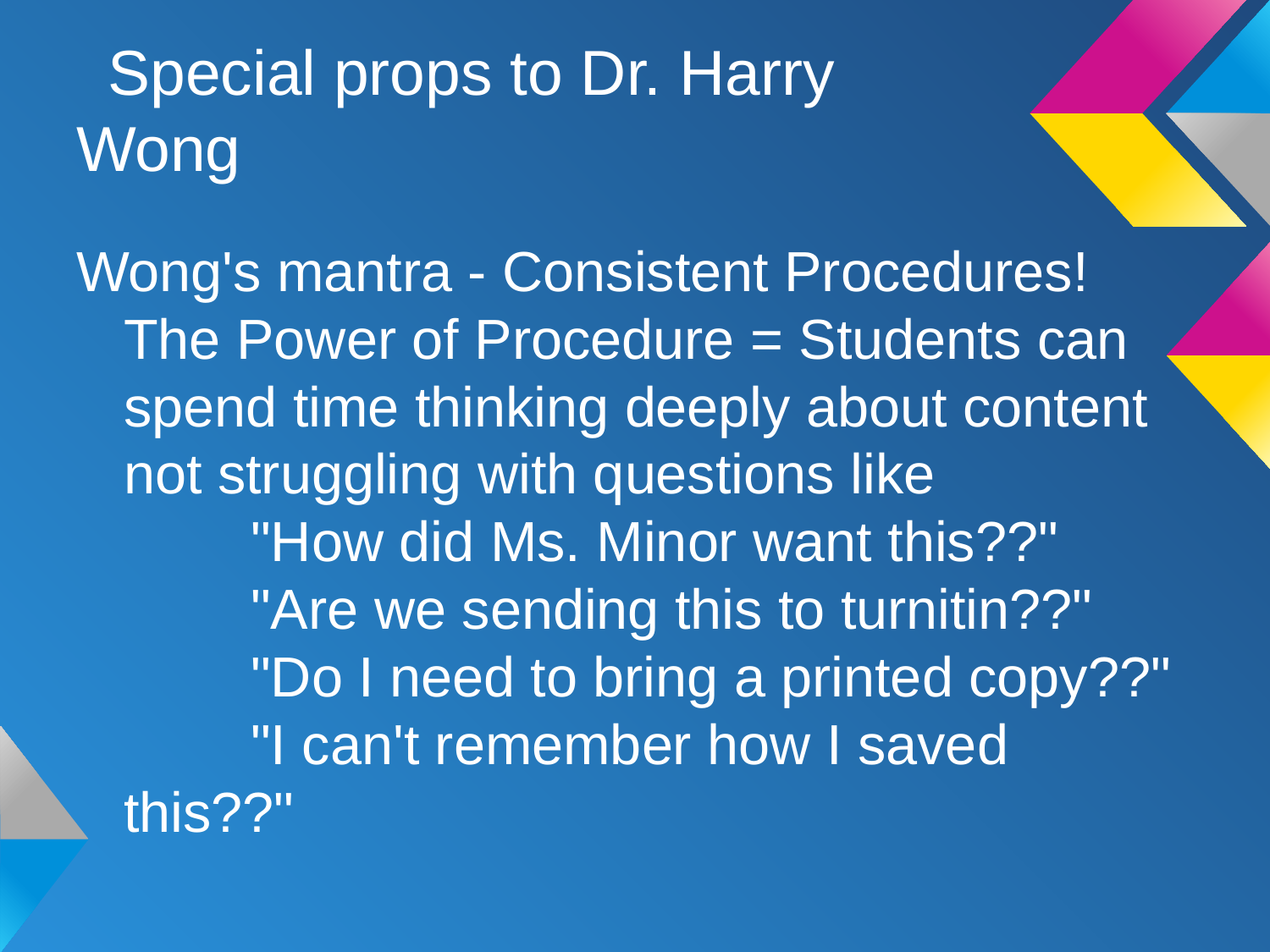

# Special props to Dr. Harry Wong
Wong's mantra - Consistent Procedures!
	The Power of Procedure = Students can spend time thinking deeply about content not struggling with questions like
       	"How did Ms. Minor want this??"
		"Are we sending this to turnitin??"
		"Do I need to bring a printed copy??"
		"I can't remember how I saved this??"